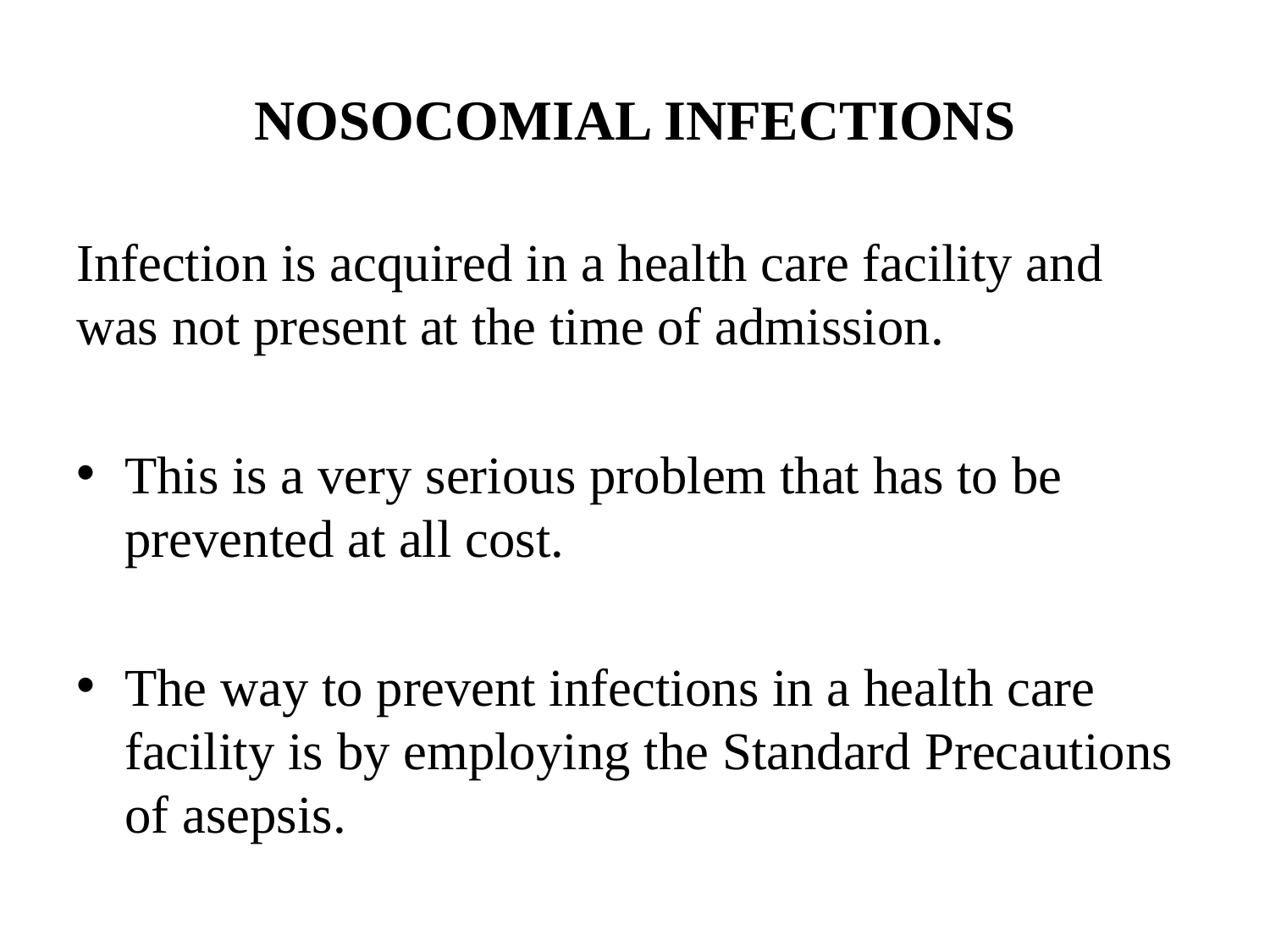

# NOSOCOMIAL INFECTIONS
Infection is acquired in a health care facility and was not present at the time of admission.

This is a very serious problem that has to be prevented at all cost.

The way to prevent infections in a health care facility is by employing the Standard Precautions of asepsis.